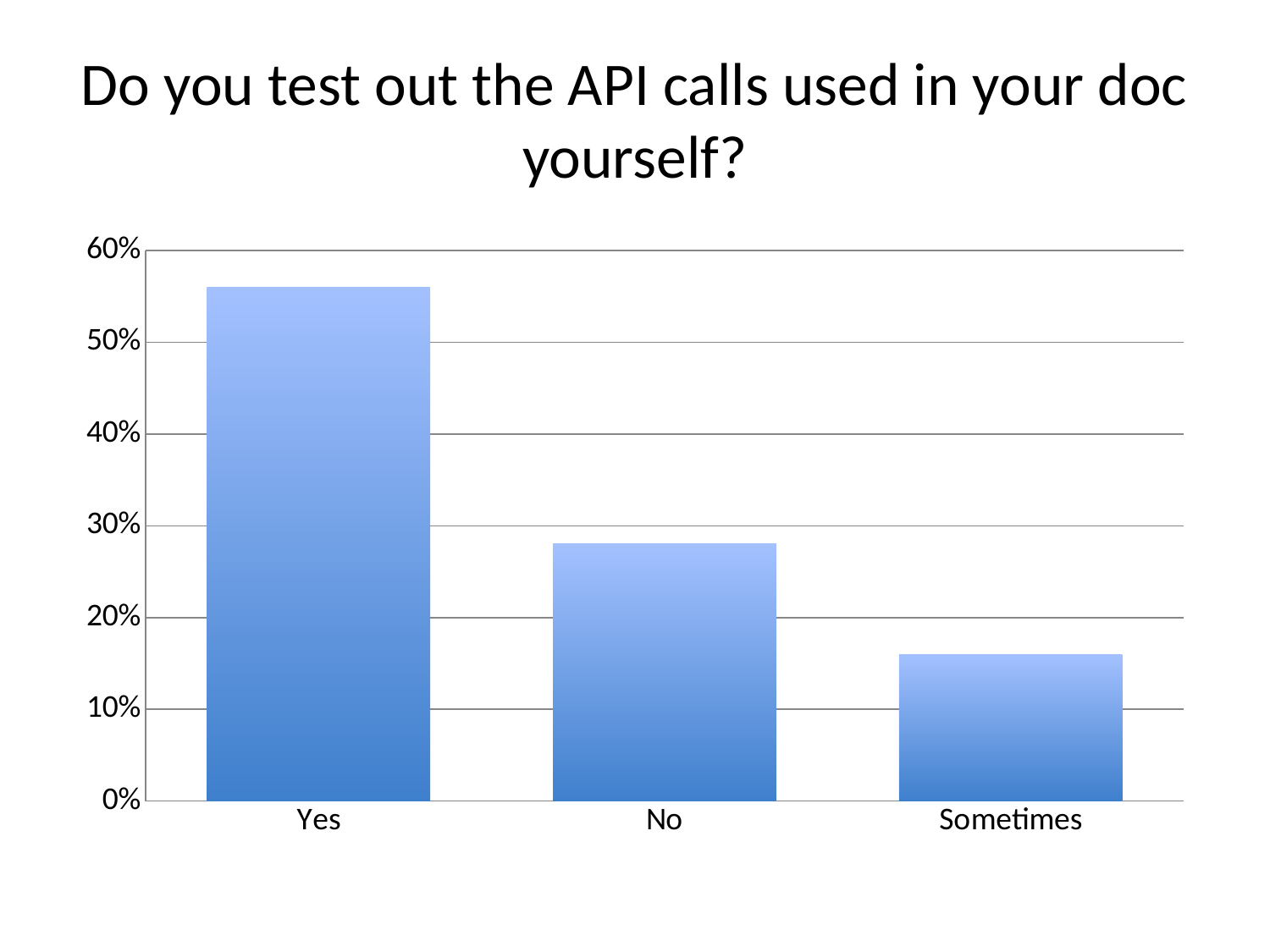

# Do you test out the API calls used in your doc yourself?

### Chart

| Category | Column1 |
|---|---|
| Yes | 0.56 |
| No | 0.28 |
| Sometimes | 0.16 |